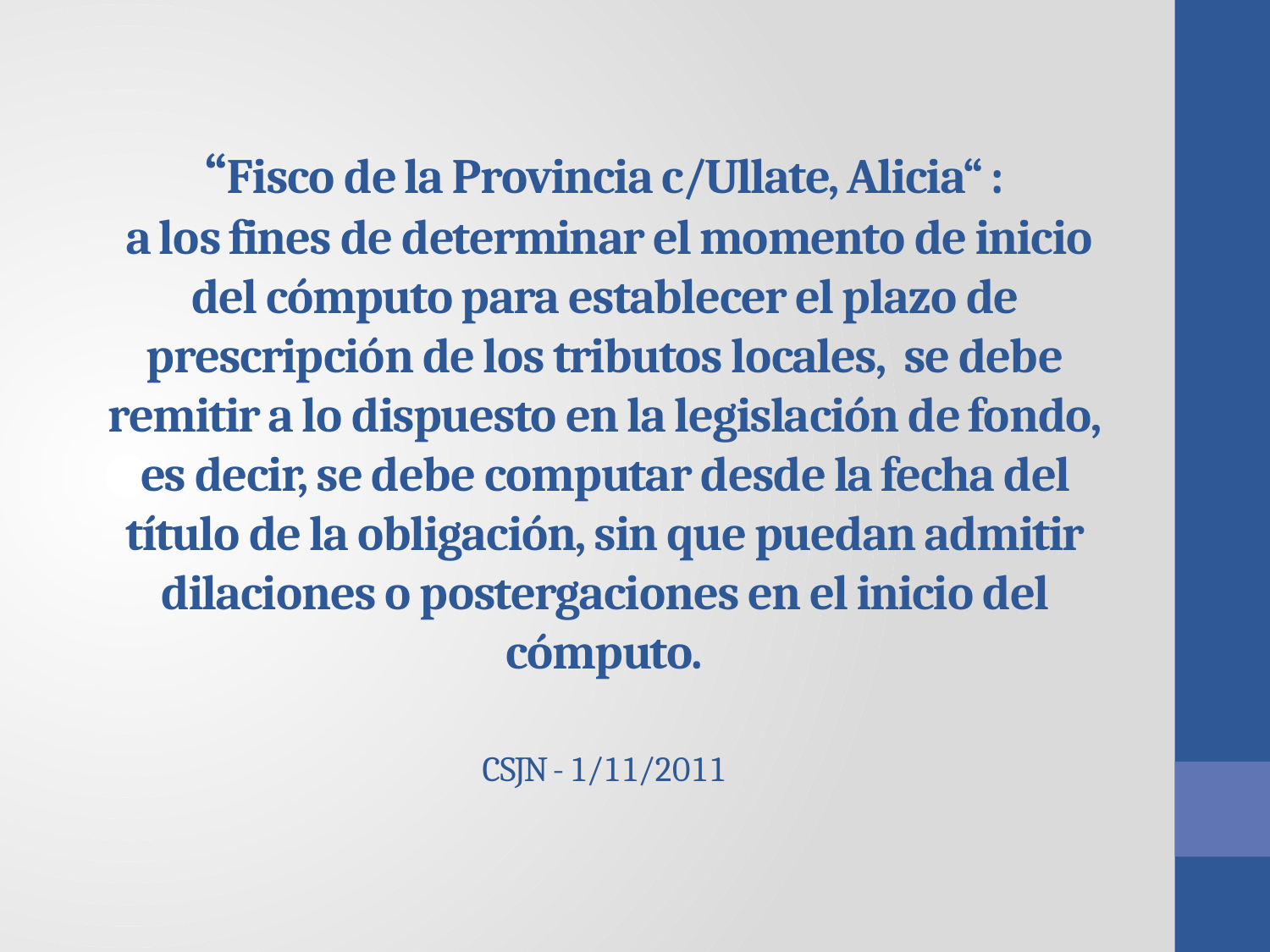

# “Fisco de la Provincia c/Ullate, Alicia“ : a los fines de determinar el momento de inicio del cómputo para establecer el plazo de prescripción de los tributos locales,  se debe remitir a lo dispuesto en la legislación de fondo, es decir, se debe computar desde la fecha del título de la obligación, sin que puedan admitir dilaciones o postergaciones en el inicio del cómputo. CSJN - 1/11/2011